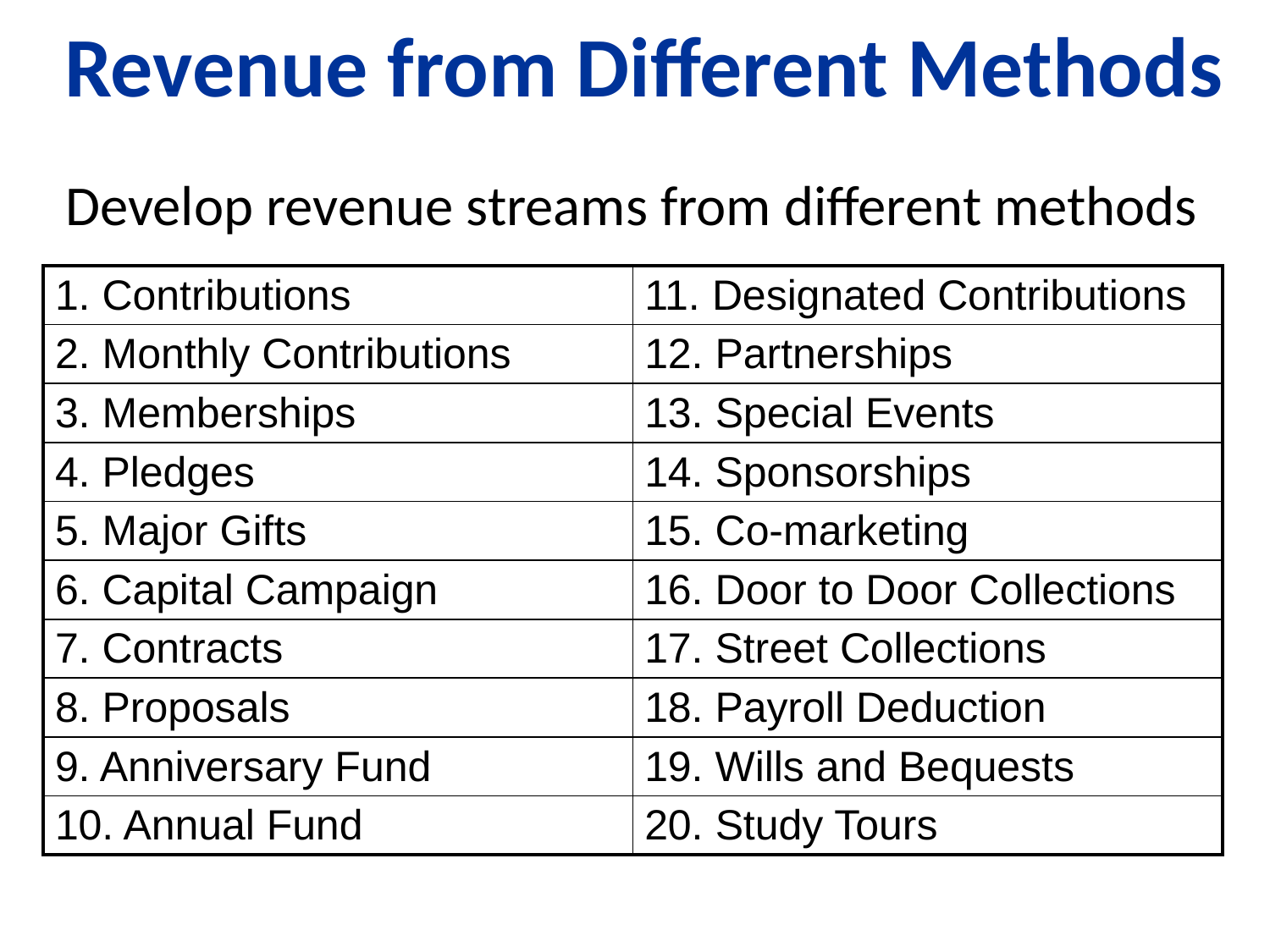

# Revenue from Different Methods
Develop revenue streams from different methods
| 1. Contributions | 11. Designated Contributions |
| --- | --- |
| 2. Monthly Contributions | 12. Partnerships |
| 3. Memberships | 13. Special Events |
| 4. Pledges | 14. Sponsorships |
| 5. Major Gifts | 15. Co-marketing |
| 6. Capital Campaign | 16. Door to Door Collections |
| 7. Contracts | 17. Street Collections |
| 8. Proposals | 18. Payroll Deduction |
| 9. Anniversary Fund | 19. Wills and Bequests |
| 10. Annual Fund | 20. Study Tours |